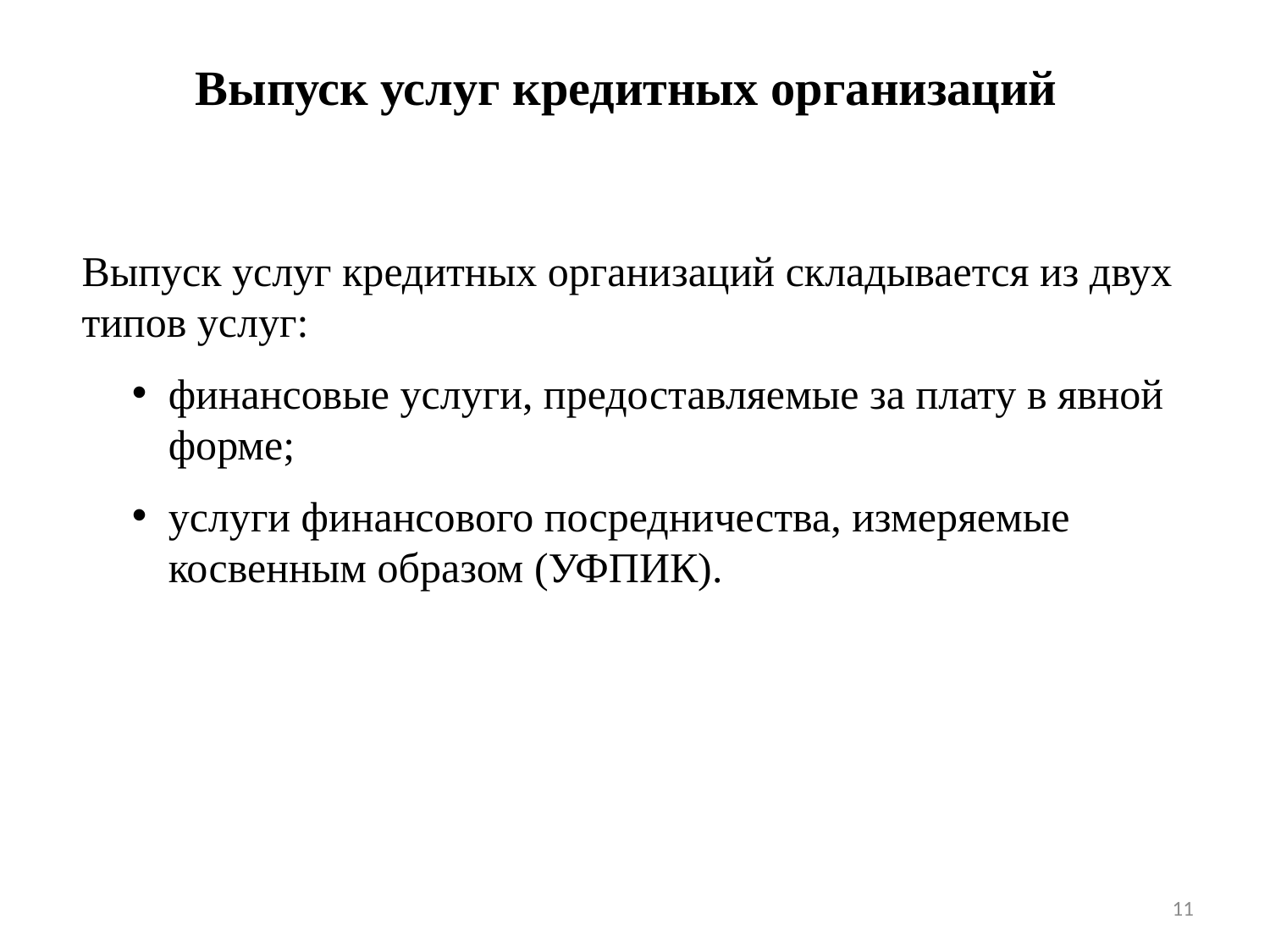

Выпуск услуг кредитных организаций
Выпуск услуг кредитных организаций складывается из двух типов услуг:
финансовые услуги, предоставляемые за плату в явной форме;
услуги финансового посредничества, измеряемые косвенным образом (УФПИК).
11